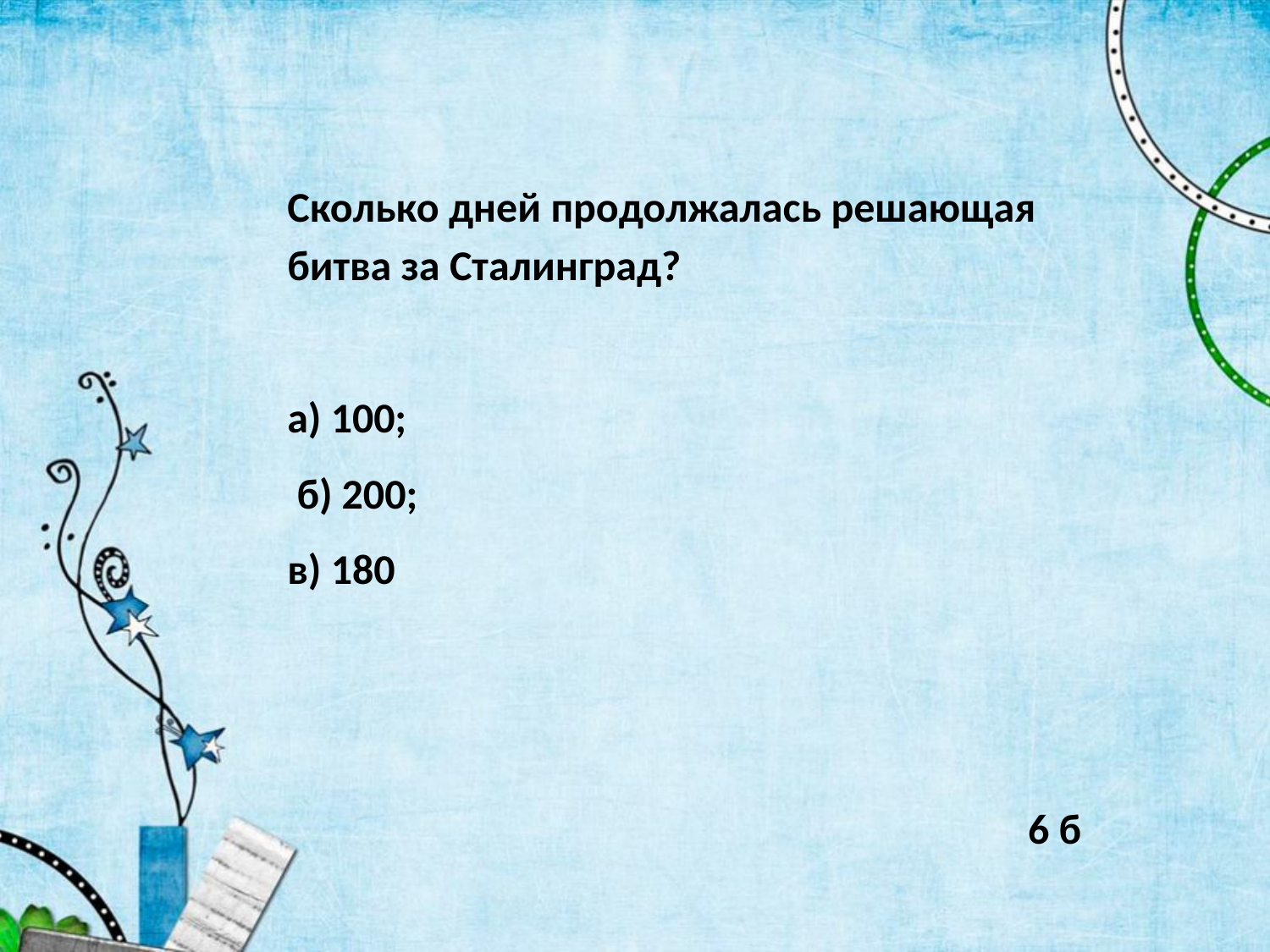

Сколько дней продолжалась решающая битва за Сталинград?

а) 100;
 б) 200;
в) 180
6 б